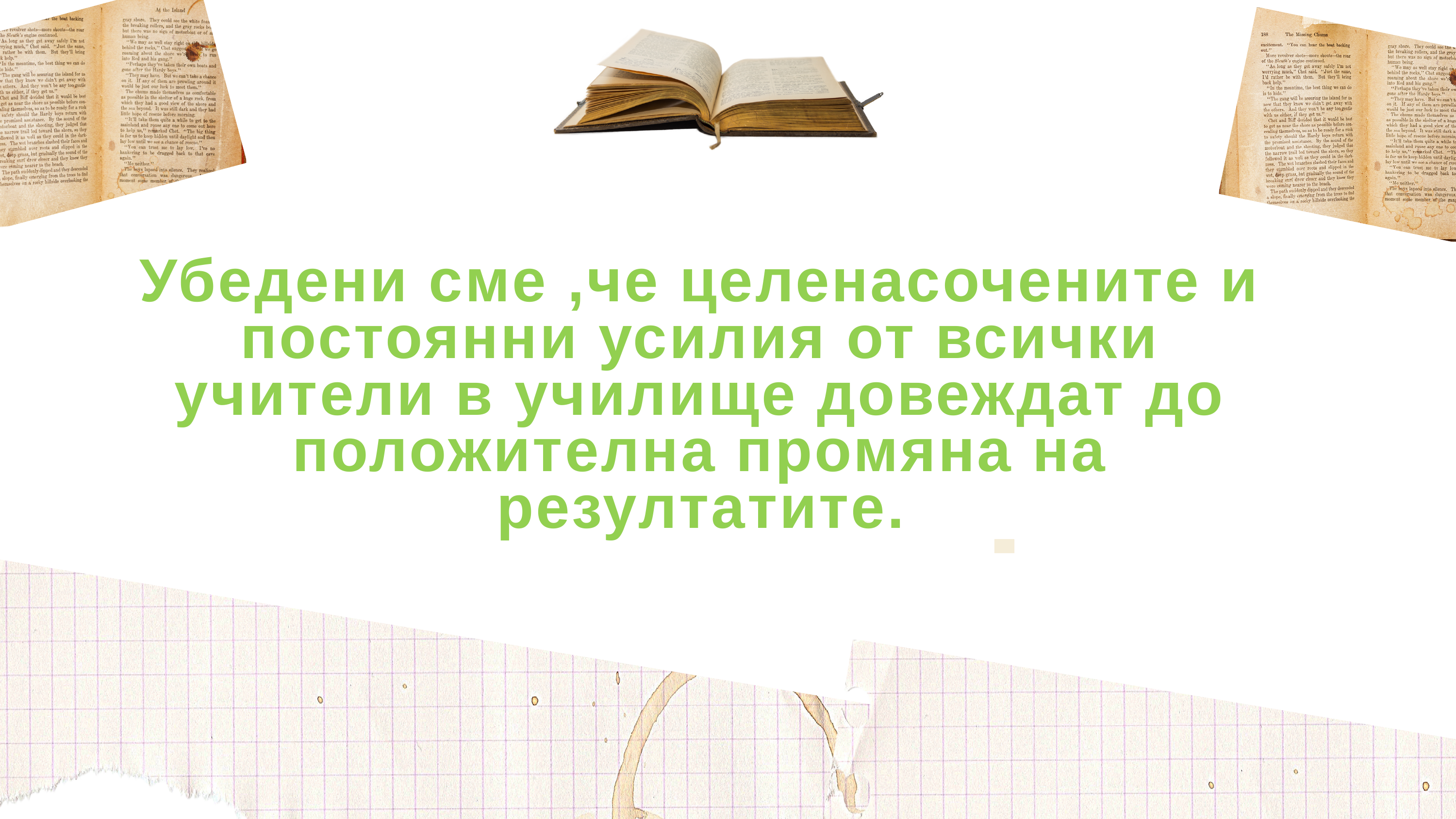

Убедени сме ,че целенасочените и постоянни усилия от всички учители в училище довеждат до положителна промяна на резултатите.